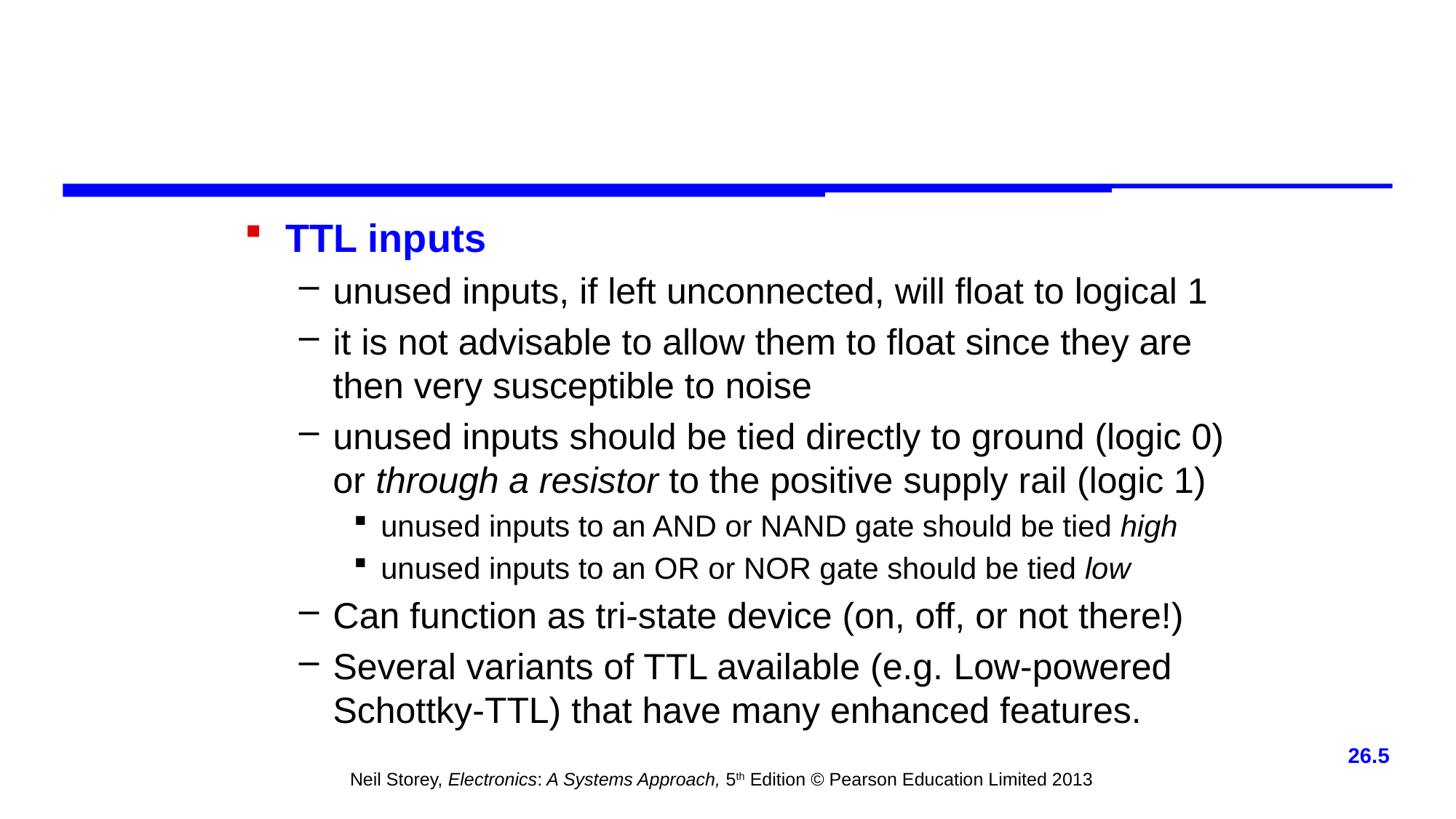

TTL inputs
unused inputs, if left unconnected, will float to logical 1
it is not advisable to allow them to float since they are then very susceptible to noise
unused inputs should be tied directly to ground (logic 0) or through a resistor to the positive supply rail (logic 1)
unused inputs to an AND or NAND gate should be tied high
unused inputs to an OR or NOR gate should be tied low
Can function as tri-state device (on, off, or not there!)
Several variants of TTL available (e.g. Low-powered Schottky-TTL) that have many enhanced features.